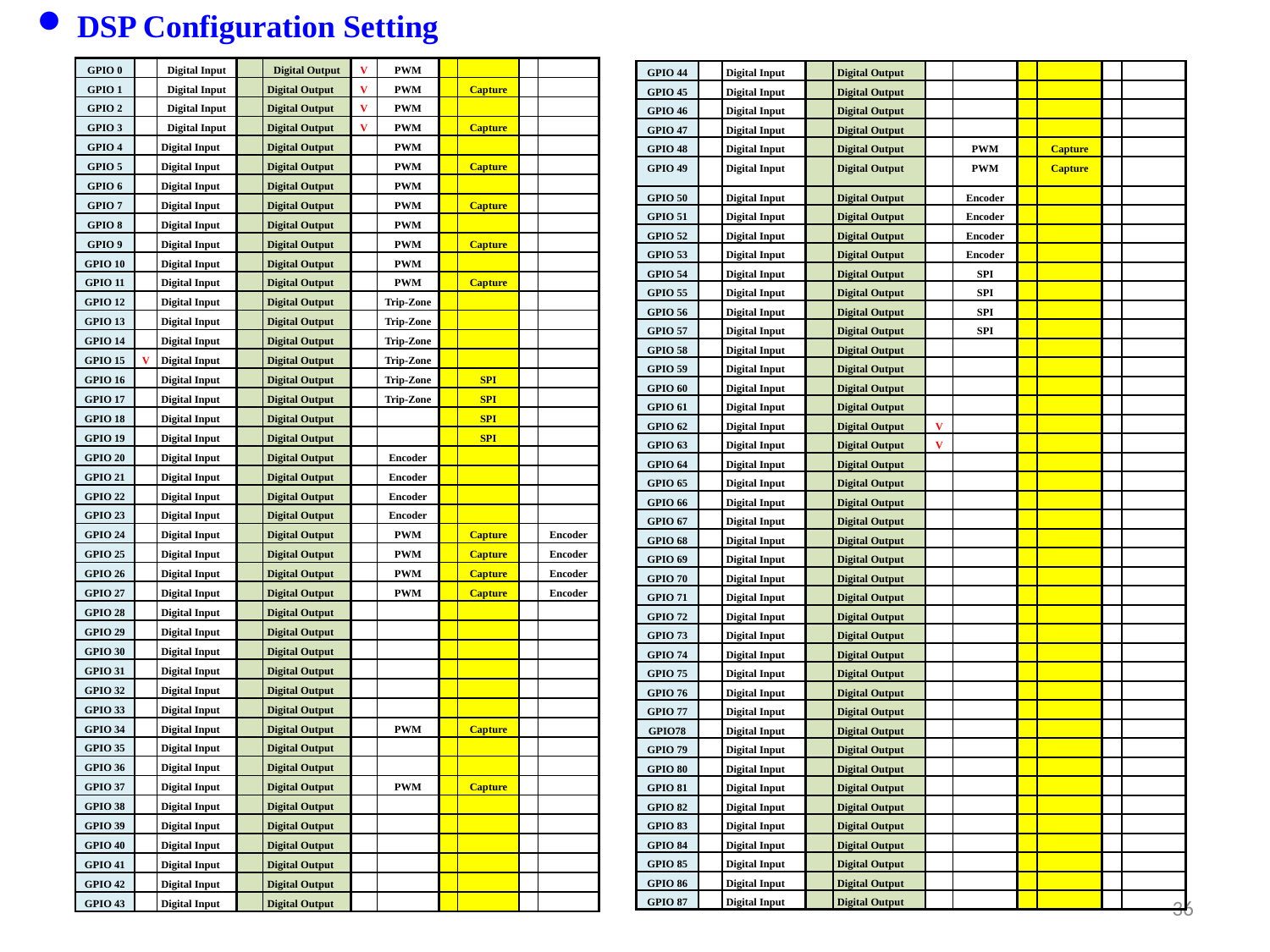

DSP Configuration Setting
| GPIO 0 |  | Digital Input |  | Digital Output | V | PWM |  |  |  |  |
| --- | --- | --- | --- | --- | --- | --- | --- | --- | --- | --- |
| GPIO 1 |  | Digital Input |  | Digital Output | V | PWM |  | Capture |  |  |
| GPIO 2 |  | Digital Input |  | Digital Output | V | PWM |  |  |  |  |
| GPIO 3 |  | Digital Input |  | Digital Output | V | PWM |  | Capture |  |  |
| GPIO 4 |  | Digital Input |  | Digital Output |  | PWM |  |  |  |  |
| GPIO 5 |  | Digital Input |  | Digital Output |  | PWM |  | Capture |  |  |
| GPIO 6 |  | Digital Input |  | Digital Output |  | PWM |  |  |  |  |
| GPIO 7 |  | Digital Input |  | Digital Output |  | PWM |  | Capture |  |  |
| GPIO 8 |  | Digital Input |  | Digital Output |  | PWM |  |  |  |  |
| GPIO 9 |  | Digital Input |  | Digital Output |  | PWM |  | Capture |  |  |
| GPIO 10 |  | Digital Input |  | Digital Output |  | PWM |  |  |  |  |
| GPIO 11 |  | Digital Input |  | Digital Output |  | PWM |  | Capture |  |  |
| GPIO 12 |  | Digital Input |  | Digital Output |  | Trip-Zone |  |  |  |  |
| GPIO 13 |  | Digital Input |  | Digital Output |  | Trip-Zone |  |  |  |  |
| GPIO 14 |  | Digital Input |  | Digital Output |  | Trip-Zone |  |  |  |  |
| GPIO 15 | V | Digital Input |  | Digital Output |  | Trip-Zone |  |  |  |  |
| GPIO 16 |  | Digital Input |  | Digital Output |  | Trip-Zone |  | SPI |  |  |
| GPIO 17 |  | Digital Input |  | Digital Output |  | Trip-Zone |  | SPI |  |  |
| GPIO 18 |  | Digital Input |  | Digital Output |  |  |  | SPI |  |  |
| GPIO 19 |  | Digital Input |  | Digital Output |  |  |  | SPI |  |  |
| GPIO 20 |  | Digital Input |  | Digital Output |  | Encoder |  |  |  |  |
| GPIO 21 |  | Digital Input |  | Digital Output |  | Encoder |  |  |  |  |
| GPIO 22 |  | Digital Input |  | Digital Output |  | Encoder |  |  |  |  |
| GPIO 23 |  | Digital Input |  | Digital Output |  | Encoder |  |  |  |  |
| GPIO 24 |  | Digital Input |  | Digital Output |  | PWM |  | Capture |  | Encoder |
| GPIO 25 |  | Digital Input |  | Digital Output |  | PWM |  | Capture |  | Encoder |
| GPIO 26 |  | Digital Input |  | Digital Output |  | PWM |  | Capture |  | Encoder |
| GPIO 27 |  | Digital Input |  | Digital Output |  | PWM |  | Capture |  | Encoder |
| GPIO 28 |  | Digital Input |  | Digital Output |  |  |  |  |  |  |
| GPIO 29 |  | Digital Input |  | Digital Output |  |  |  |  |  |  |
| GPIO 30 |  | Digital Input |  | Digital Output |  |  |  |  |  |  |
| GPIO 31 |  | Digital Input |  | Digital Output |  |  |  |  |  |  |
| GPIO 32 |  | Digital Input |  | Digital Output |  |  |  |  |  |  |
| GPIO 33 |  | Digital Input |  | Digital Output |  |  |  |  |  |  |
| GPIO 34 |  | Digital Input |  | Digital Output |  | PWM |  | Capture |  |  |
| GPIO 35 |  | Digital Input |  | Digital Output |  |  |  |  |  |  |
| GPIO 36 |  | Digital Input |  | Digital Output |  |  |  |  |  |  |
| GPIO 37 |  | Digital Input |  | Digital Output |  | PWM |  | Capture |  |  |
| GPIO 38 |  | Digital Input |  | Digital Output |  |  |  |  |  |  |
| GPIO 39 |  | Digital Input |  | Digital Output |  |  |  |  |  |  |
| GPIO 40 |  | Digital Input |  | Digital Output |  |  |  |  |  |  |
| GPIO 41 |  | Digital Input |  | Digital Output |  |  |  |  |  |  |
| GPIO 42 |  | Digital Input |  | Digital Output |  |  |  |  |  |  |
| GPIO 43 |  | Digital Input |  | Digital Output |  |  |  |  |  |  |
| GPIO 44 |  | Digital Input |  | Digital Output |  |  |  |  |  |  |
| --- | --- | --- | --- | --- | --- | --- | --- | --- | --- | --- |
| GPIO 45 |  | Digital Input |  | Digital Output |  |  |  |  |  |  |
| GPIO 46 |  | Digital Input |  | Digital Output |  |  |  |  |  |  |
| GPIO 47 |  | Digital Input |  | Digital Output |  |  |  |  |  |  |
| GPIO 48 |  | Digital Input |  | Digital Output |  | PWM |  | Capture |  |  |
| GPIO 49 |  | Digital Input |  | Digital Output |  | PWM |  | Capture |  |  |
| GPIO 50 |  | Digital Input |  | Digital Output |  | Encoder |  |  |  |  |
| GPIO 51 |  | Digital Input |  | Digital Output |  | Encoder |  |  |  |  |
| GPIO 52 |  | Digital Input |  | Digital Output |  | Encoder |  |  |  |  |
| GPIO 53 |  | Digital Input |  | Digital Output |  | Encoder |  |  |  |  |
| GPIO 54 |  | Digital Input |  | Digital Output |  | SPI |  |  |  |  |
| GPIO 55 |  | Digital Input |  | Digital Output |  | SPI |  |  |  |  |
| GPIO 56 |  | Digital Input |  | Digital Output |  | SPI |  |  |  |  |
| GPIO 57 |  | Digital Input |  | Digital Output |  | SPI |  |  |  |  |
| GPIO 58 |  | Digital Input |  | Digital Output |  |  |  |  |  |  |
| GPIO 59 |  | Digital Input |  | Digital Output |  |  |  |  |  |  |
| GPIO 60 |  | Digital Input |  | Digital Output |  |  |  |  |  |  |
| GPIO 61 |  | Digital Input |  | Digital Output |  |  |  |  |  |  |
| GPIO 62 |  | Digital Input |  | Digital Output | V |  |  |  |  |  |
| GPIO 63 |  | Digital Input |  | Digital Output | V |  |  |  |  |  |
| GPIO 64 |  | Digital Input |  | Digital Output |  |  |  |  |  |  |
| GPIO 65 |  | Digital Input |  | Digital Output |  |  |  |  |  |  |
| GPIO 66 |  | Digital Input |  | Digital Output |  |  |  |  |  |  |
| GPIO 67 |  | Digital Input |  | Digital Output |  |  |  |  |  |  |
| GPIO 68 |  | Digital Input |  | Digital Output |  |  |  |  |  |  |
| GPIO 69 |  | Digital Input |  | Digital Output |  |  |  |  |  |  |
| GPIO 70 |  | Digital Input |  | Digital Output |  |  |  |  |  |  |
| GPIO 71 |  | Digital Input |  | Digital Output |  |  |  |  |  |  |
| GPIO 72 |  | Digital Input |  | Digital Output |  |  |  |  |  |  |
| GPIO 73 |  | Digital Input |  | Digital Output |  |  |  |  |  |  |
| GPIO 74 |  | Digital Input |  | Digital Output |  |  |  |  |  |  |
| GPIO 75 |  | Digital Input |  | Digital Output |  |  |  |  |  |  |
| GPIO 76 |  | Digital Input |  | Digital Output |  |  |  |  |  |  |
| GPIO 77 |  | Digital Input |  | Digital Output |  |  |  |  |  |  |
| GPIO78 |  | Digital Input |  | Digital Output |  |  |  |  |  |  |
| GPIO 79 |  | Digital Input |  | Digital Output |  |  |  |  |  |  |
| GPIO 80 |  | Digital Input |  | Digital Output |  |  |  |  |  |  |
| GPIO 81 |  | Digital Input |  | Digital Output |  |  |  |  |  |  |
| GPIO 82 |  | Digital Input |  | Digital Output |  |  |  |  |  |  |
| GPIO 83 |  | Digital Input |  | Digital Output |  |  |  |  |  |  |
| GPIO 84 |  | Digital Input |  | Digital Output |  |  |  |  |  |  |
| GPIO 85 |  | Digital Input |  | Digital Output |  |  |  |  |  |  |
| GPIO 86 |  | Digital Input |  | Digital Output |  |  |  |  |  |  |
| GPIO 87 |  | Digital Input |  | Digital Output |  |  |  |  |  |  |
36